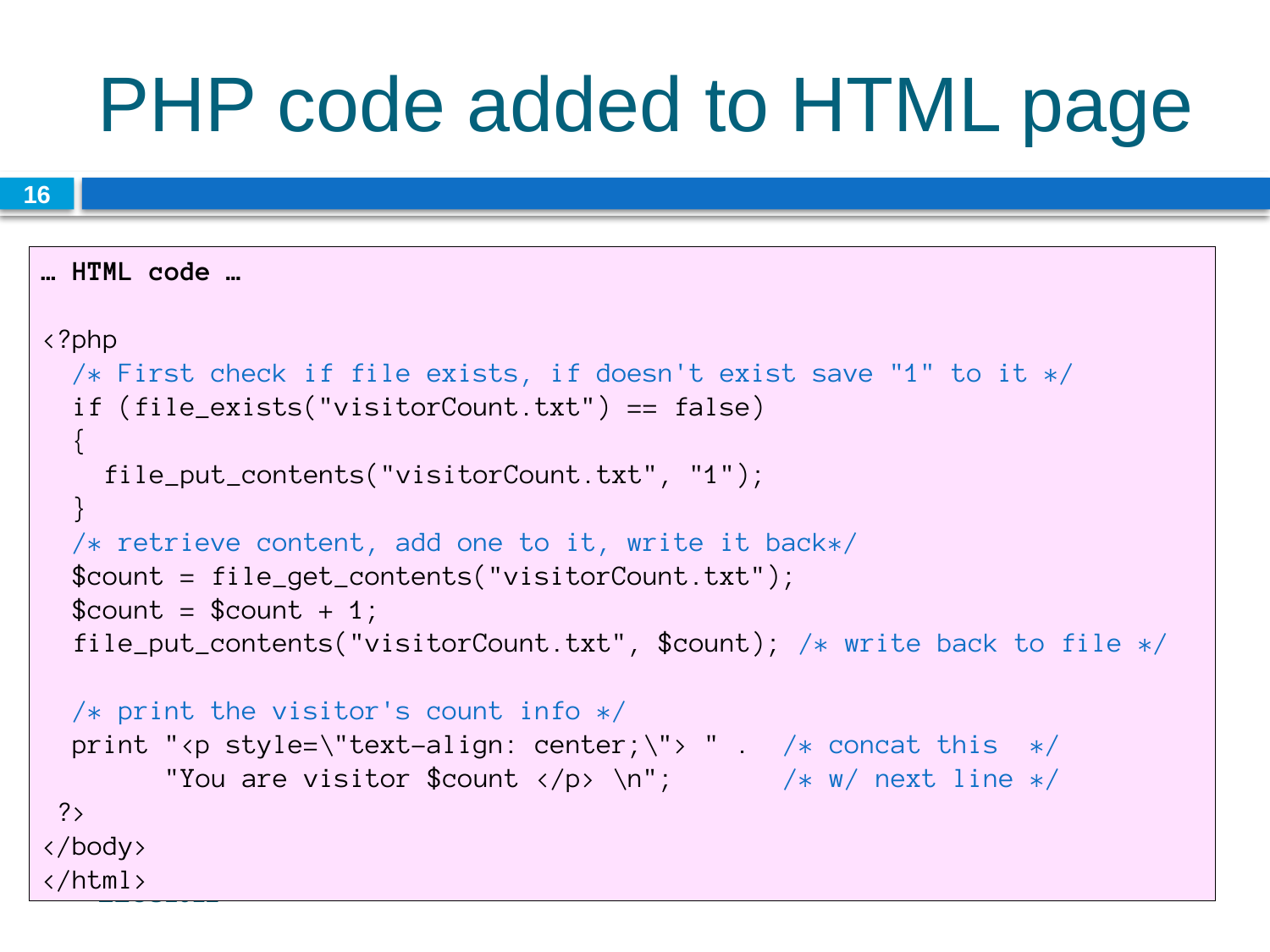

# PHP code added to HTML page
16
… HTML code …

<?php
  /* First check if file exists, if doesn't exist save "1" to it */
  if (file_exists("visitorCount.txt") == false)
  {
    file_put_contents("visitorCount.txt", "1");
  }
  /* retrieve content, add one to it, write it back*/
  $count = file_get_contents("visitorCount.txt");
  $count = $count + 1;
  file_put_contents("visitorCount.txt", $count); /* write back to file */

  /* print the visitor's count info */
  print "<p style=\"text-align: center;\"> " .  /* concat this  */
        "You are visitor $count </p> \n";       /* w/ next line */
 ?>
</body>
</html>
EECS1012